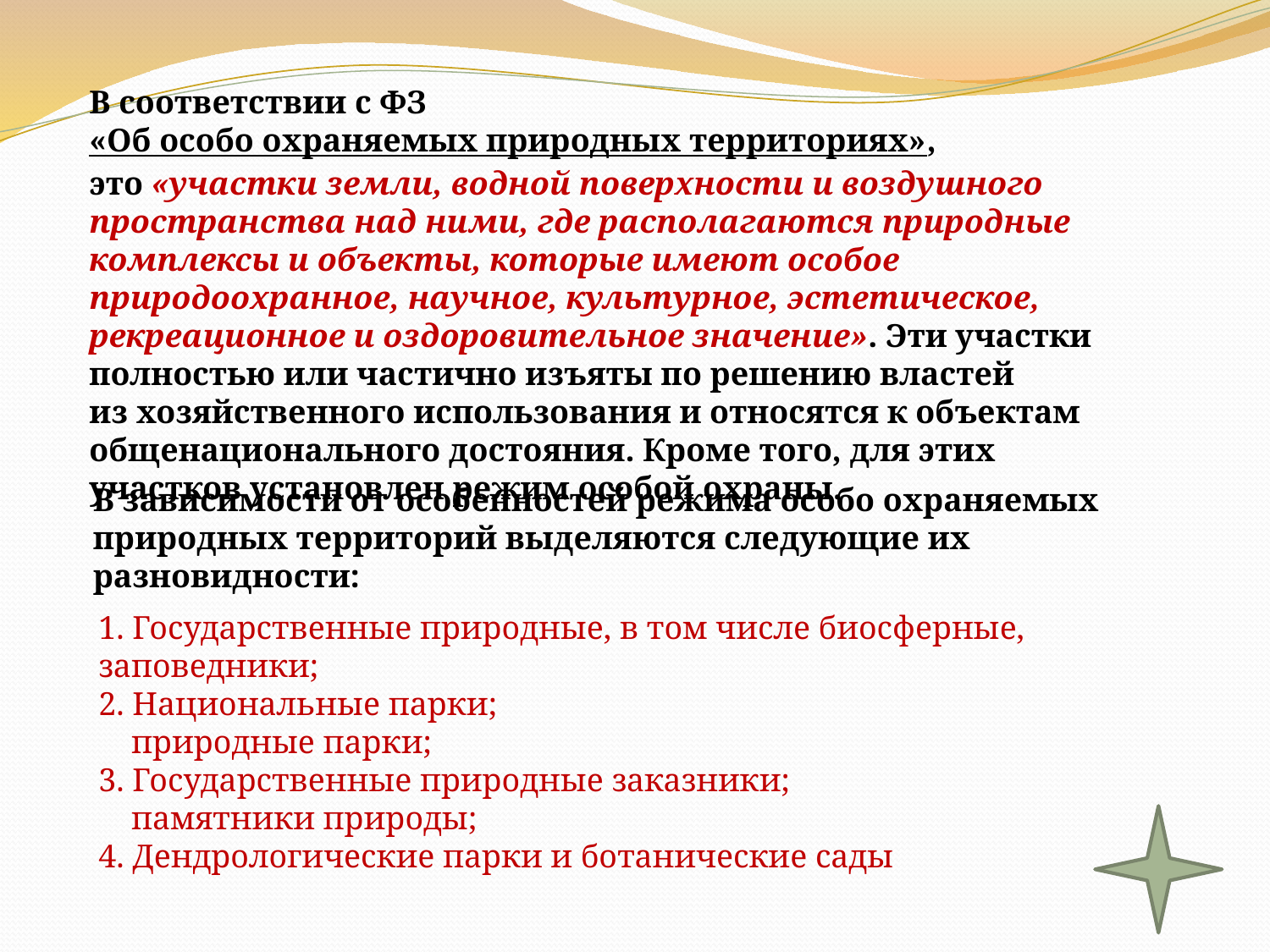

В соответствии с ФЗ «Об особо охраняемых природных территориях», это «участки земли, водной поверхности и воздушного пространства над ними, где располагаются природные комплексы и объекты, которые имеют особое природоохранное, научное, культурное, эстетическое, рекреационное и оздоровительное значение». Эти участки полностью или частично изъяты по решению властей из хозяйственного использования и относятся к объектам общенационального достояния. Кроме того, для этих участков установлен режим особой охраны.
В зависимости от особенностей режима особо охраняемых природных территорий выделяются следующие их разновидности:
1. Государственные природные, в том числе биосферные, заповедники;
2. Национальные парки;
    природные парки;
3. Государственные природные заказники;
    памятники природы;
4. Дендрологические парки и ботанические сады